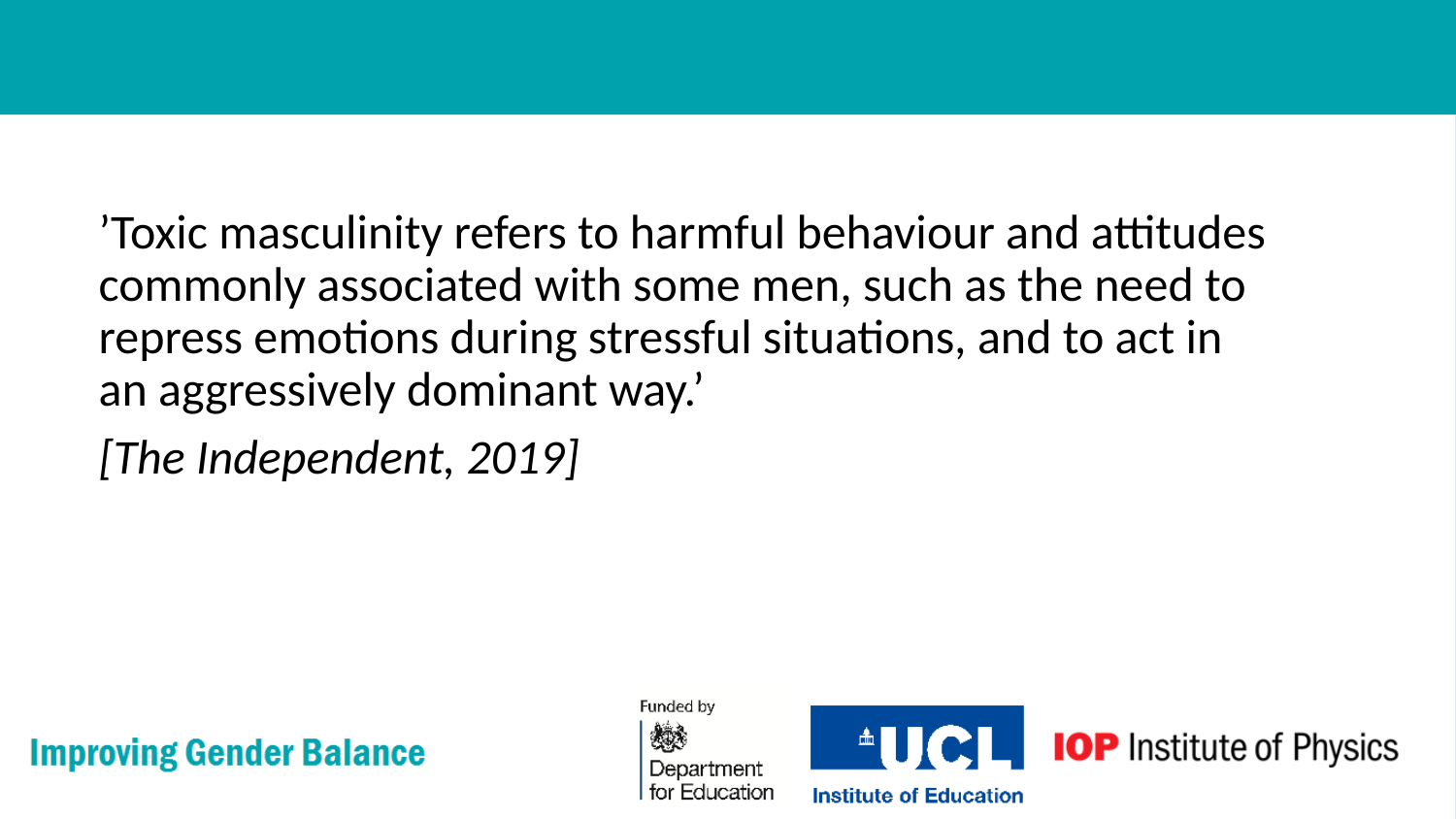

’Toxic masculinity refers to harmful behaviour and attitudes commonly associated with some men, such as the need to repress emotions during stressful situations, and to act in an aggressively dominant way.’
[The Independent, 2019]